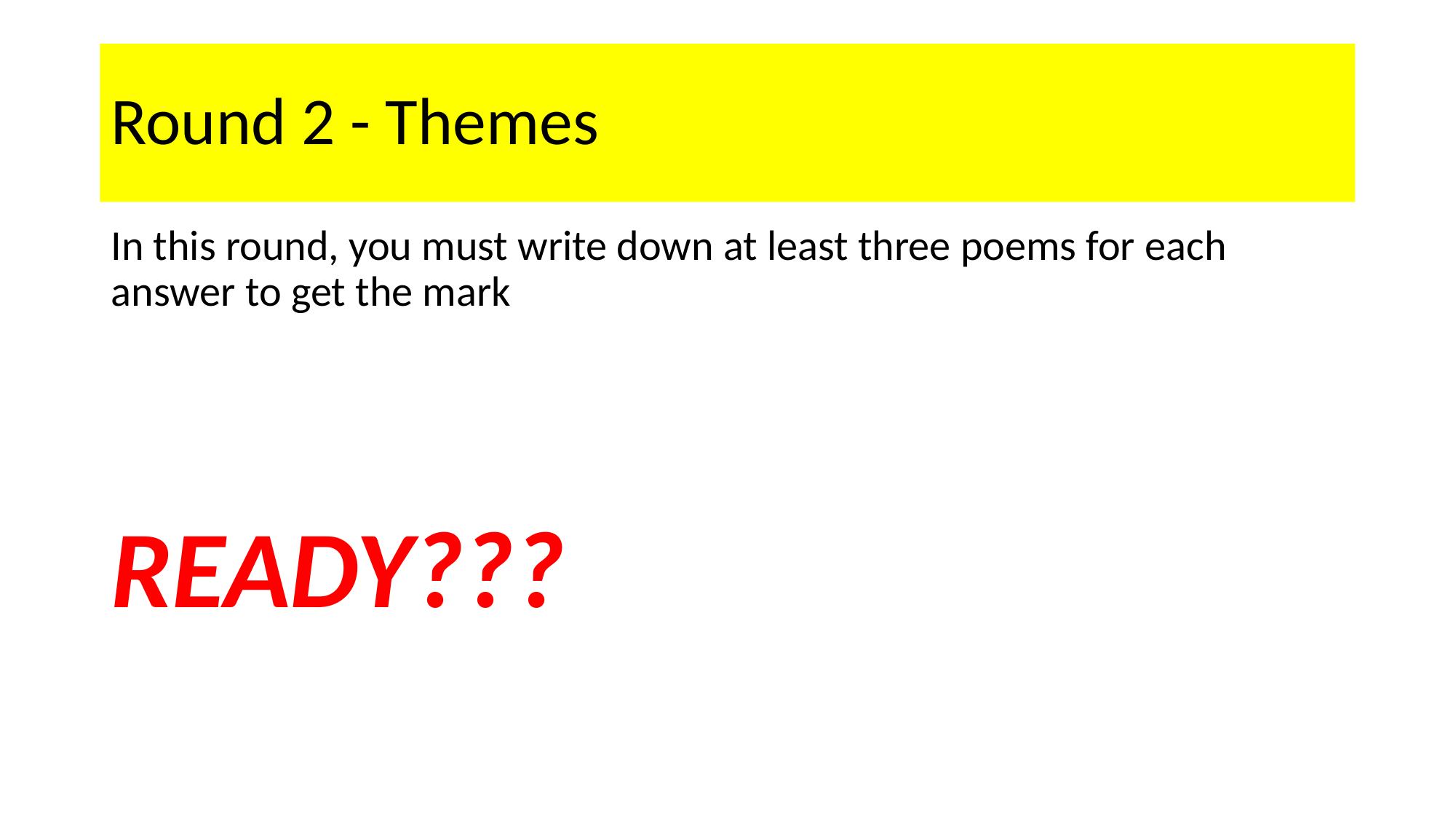

# Round 2 - Themes
In this round, you must write down at least three poems for each answer to get the mark

READY???